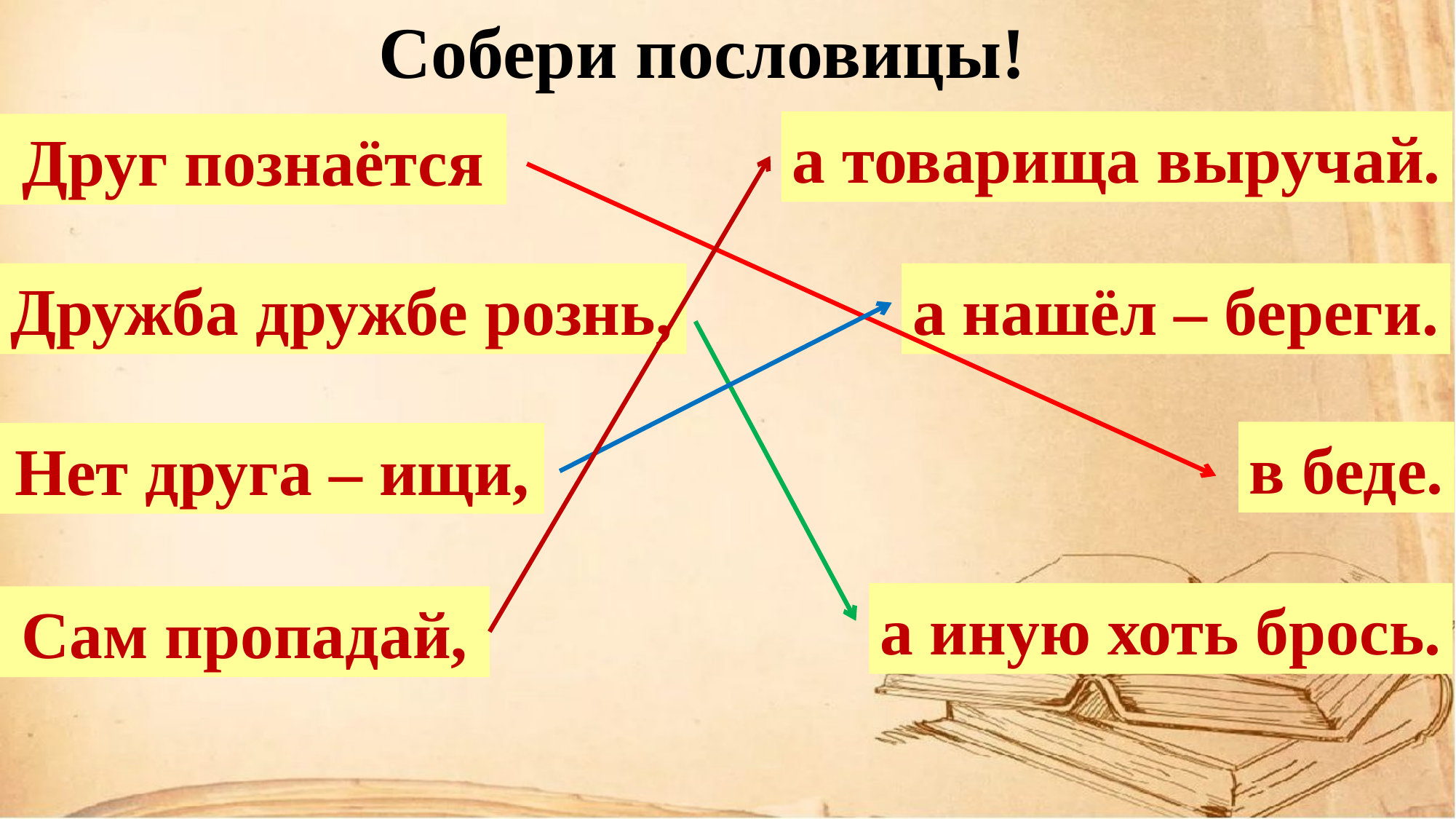

Собери пословицы!
а товарища выручай.
Друг познаётся
Дружба дружбе рознь,
а нашёл – береги.
в беде.
Нет друга – ищи,
а иную хоть брось.
Сам пропадай,